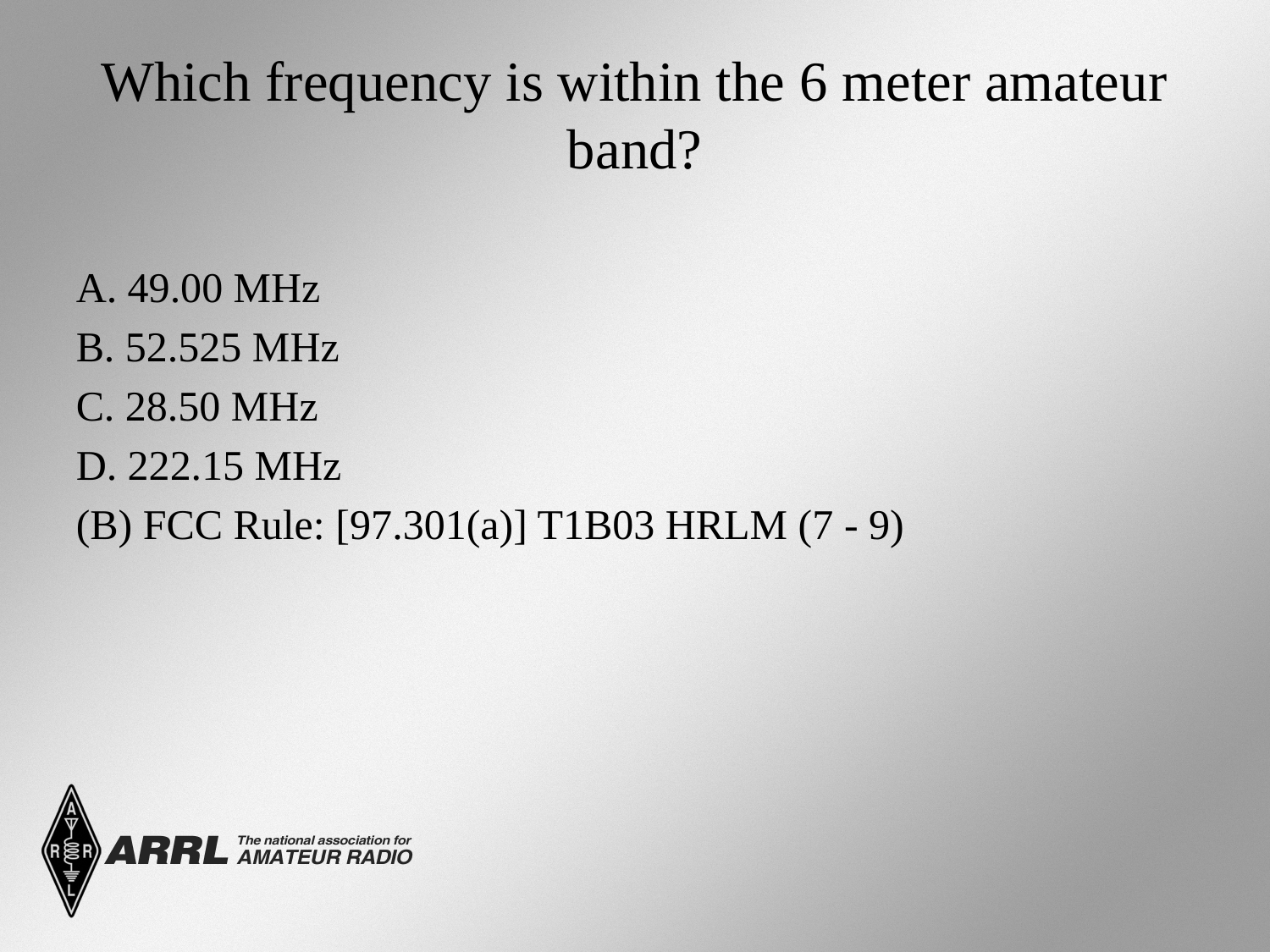

# Which frequency is within the 6 meter amateur band?
A. 49.00 MHz
B. 52.525 MHz
C. 28.50 MHz
D. 222.15 MHz
(B) FCC Rule: [97.301(a)] T1B03 HRLM (7 - 9)